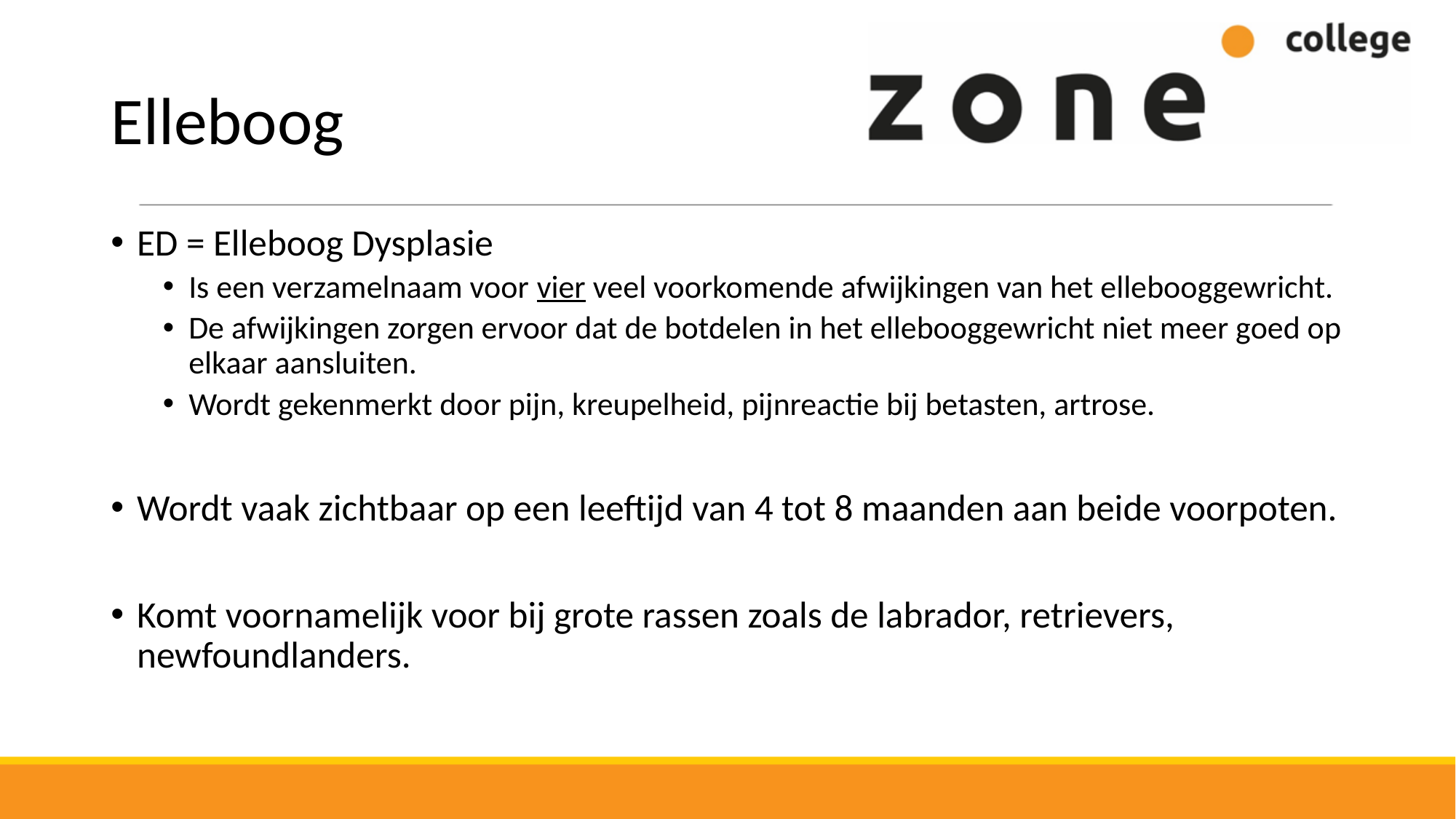

# Elleboog
ED = Elleboog Dysplasie
Is een verzamelnaam voor vier veel voorkomende afwijkingen van het ellebooggewricht.
De afwijkingen zorgen ervoor dat de botdelen in het ellebooggewricht niet meer goed op elkaar aansluiten.
Wordt gekenmerkt door pijn, kreupelheid, pijnreactie bij betasten, artrose.

Wordt vaak zichtbaar op een leeftijd van 4 tot 8 maanden aan beide voorpoten.

Komt voornamelijk voor bij grote rassen zoals de labrador, retrievers, newfoundlanders.